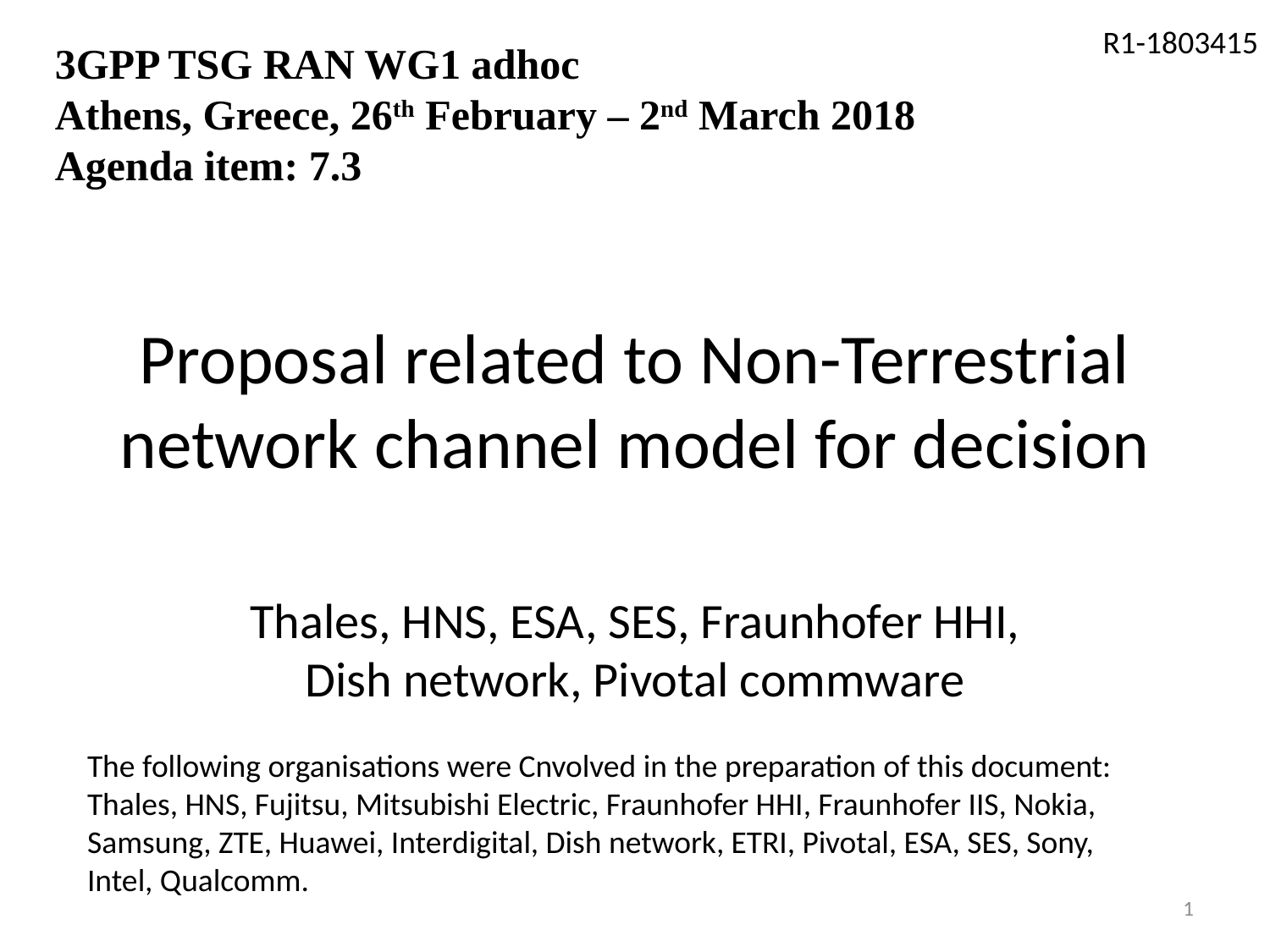

3GPP TSG RAN WG1 adhoc
Athens, Greece, 26th February – 2nd March 2018
Agenda item: 7.3
# Proposal related to Non-Terrestrial network channel model for decision
Thales, HNS, ESA, SES, Fraunhofer HHI, Dish network, Pivotal commware
The following organisations were Cnvolved in the preparation of this document: Thales, HNS, Fujitsu, Mitsubishi Electric, Fraunhofer HHI, Fraunhofer IIS, Nokia, Samsung, ZTE, Huawei, Interdigital, Dish network, ETRI, Pivotal, ESA, SES, Sony, Intel, Qualcomm.
1